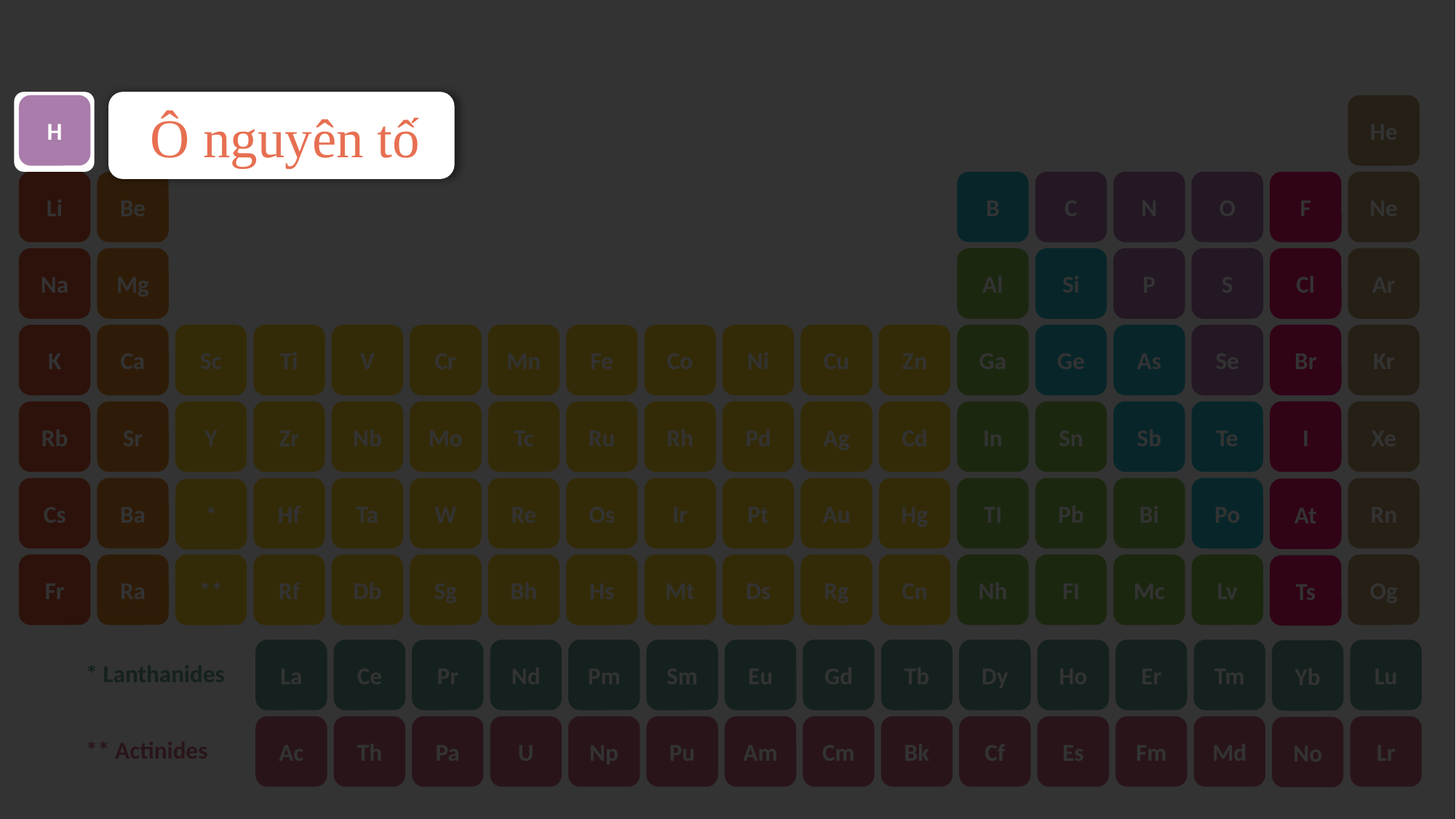

H
He
Ô nguyên tố
Li
Be
B
C
N
O
F
Ne

Na
Mg
Al
Si
P
S
Cl
Ar
K
Ca
Sc
Ti
V
Cr
Mn
Fe
Co
Ni
Cu
Zn
Ga
Ge
As
Se
Br
Kr
Rb
Sr
Y
Zr
Nb
Mo
Tc
Ru
Rh
Pd
Ag
Cd
In
Sn
Sb
Te
I
Xe
Cs
Ba
Hf
Ta
W
Re
Os
Ir
Pt
Au
Hg
TI
Pb
Bi
Po
Rn
At
*
Fr
Ra
**
Rf
Db
Sg
Bh
Hs
Mt
Ds
Rg
Cn
Nh
FI
Mc
Lv
Og
Ts
La
Ce
Pr
Nd
Pm
Sm
Eu
Gd
Tb
Dy
Ho
Er
Tm
Lu
Yb
* Lanthanides
Ac
Th
Pa
U
Np
Pu
Am
Cm
Bk
Cf
Es
Fm
Md
Lr
No
** Actinides